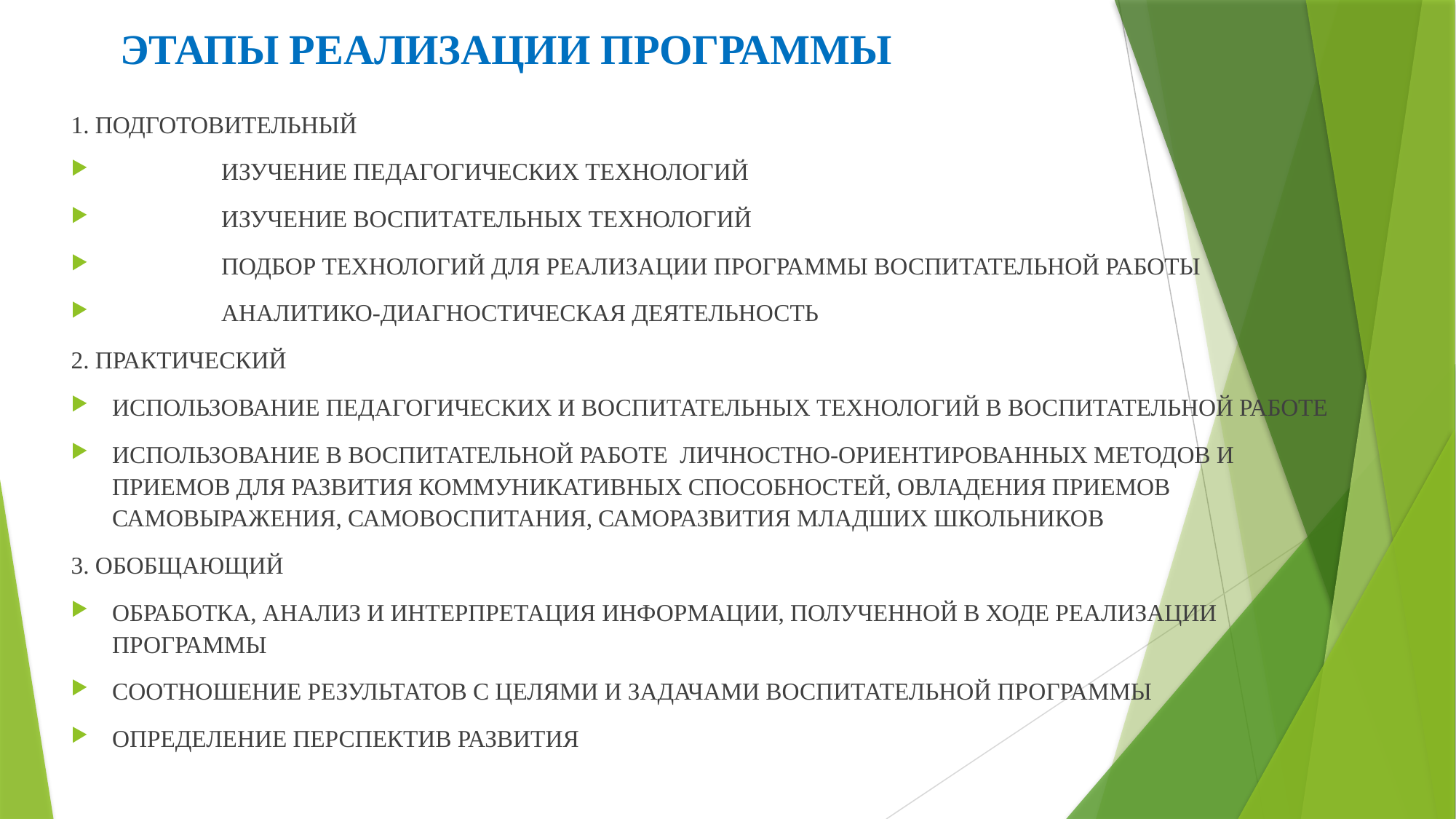

# ЭТАПЫ РЕАЛИЗАЦИИ ПРОГРАММЫ
1. ПОДГОТОВИТЕЛЬНЫЙ
	ИЗУЧЕНИЕ ПЕДАГОГИЧЕСКИХ ТЕХНОЛОГИЙ
	ИЗУЧЕНИЕ ВОСПИТАТЕЛЬНЫХ ТЕХНОЛОГИЙ
	ПОДБОР ТЕХНОЛОГИЙ ДЛЯ РЕАЛИЗАЦИИ ПРОГРАММЫ ВОСПИТАТЕЛЬНОЙ РАБОТЫ
	АНАЛИТИКО-ДИАГНОСТИЧЕСКАЯ ДЕЯТЕЛЬНОСТЬ
2. ПРАКТИЧЕСКИЙ
ИСПОЛЬЗОВАНИЕ ПЕДАГОГИЧЕСКИХ И ВОСПИТАТЕЛЬНЫХ ТЕХНОЛОГИЙ В ВОСПИТАТЕЛЬНОЙ РАБОТЕ
ИСПОЛЬЗОВАНИЕ В ВОСПИТАТЕЛЬНОЙ РАБОТЕ  ЛИЧНОСТНО-ОРИЕНТИРОВАННЫХ МЕТОДОВ И  ПРИЕМОВ ДЛЯ РАЗВИТИЯ КОММУНИКАТИВНЫХ СПОСОБНОСТЕЙ, ОВЛАДЕНИЯ ПРИЕМОВ САМОВЫРАЖЕНИЯ, САМОВОСПИТАНИЯ, САМОРАЗВИТИЯ МЛАДШИХ ШКОЛЬНИКОВ
3. ОБОБЩАЮЩИЙ
ОБРАБОТКА, АНАЛИЗ И ИНТЕРПРЕТАЦИЯ ИНФОРМАЦИИ, ПОЛУЧЕННОЙ В ХОДЕ РЕАЛИЗАЦИИ ПРОГРАММЫ
СООТНОШЕНИЕ РЕЗУЛЬТАТОВ С ЦЕЛЯМИ И ЗАДАЧАМИ ВОСПИТАТЕЛЬНОЙ ПРОГРАММЫ
ОПРЕДЕЛЕНИЕ ПЕРСПЕКТИВ РАЗВИТИЯ